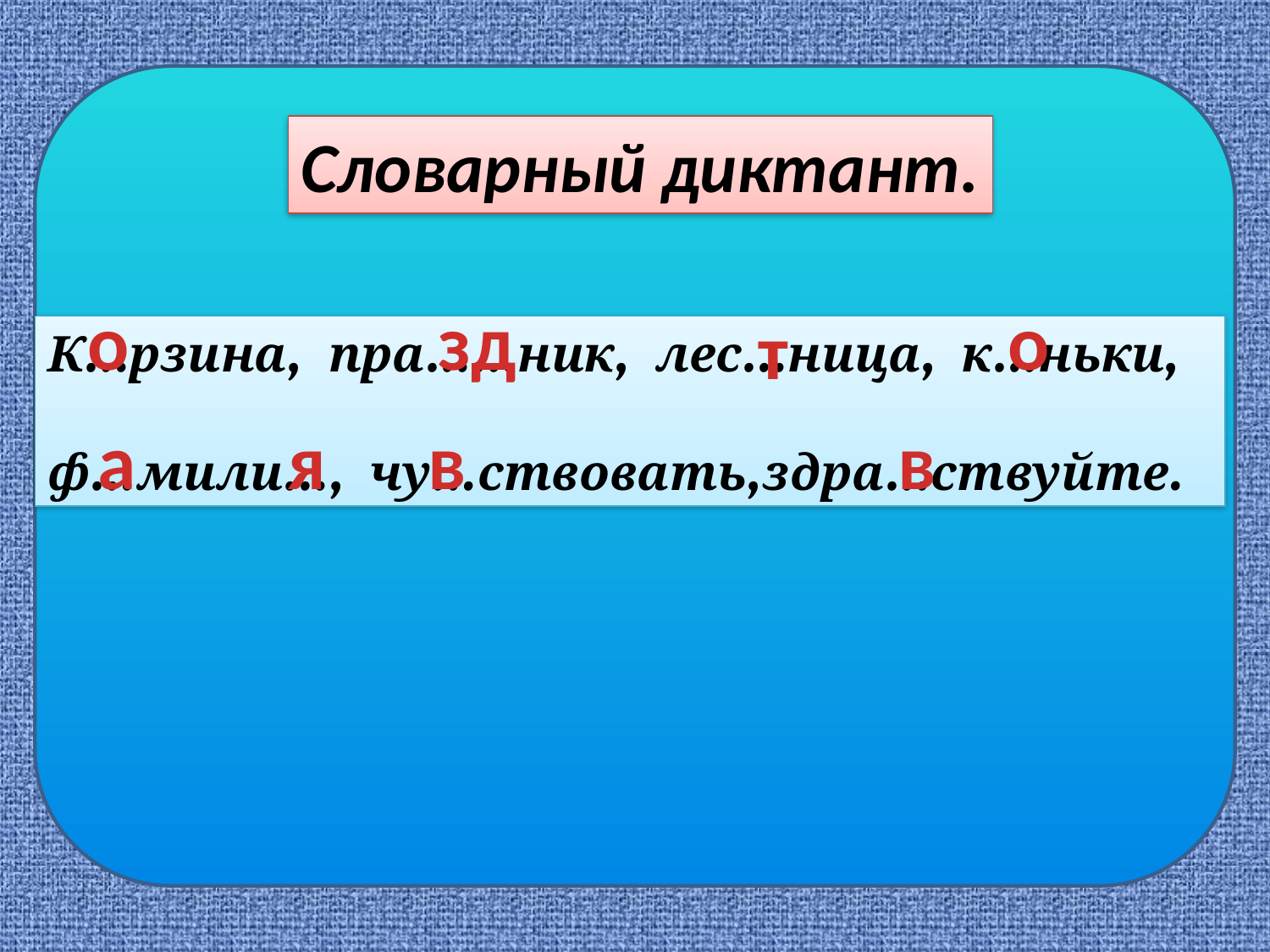

Словарный диктант.
о
зд
о
т
К…рзина,  пра……ник,  лес…ница,  к…ньки,

ф…мили…,  чу…ствовать,здра…ствуйте.
а
я
в
в